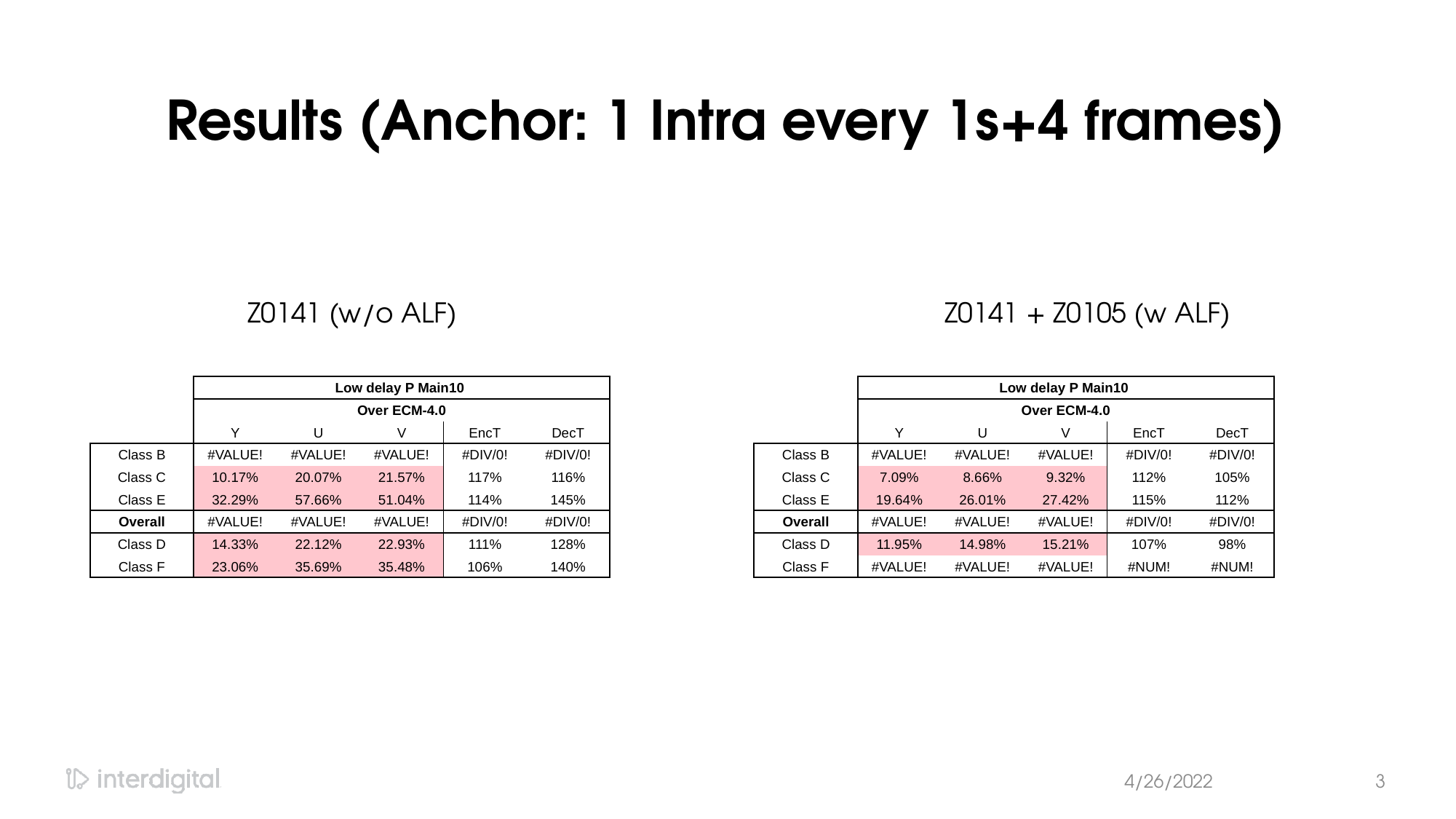

# Results (Anchor: 1 Intra every 1s+4 frames)
Z0141 (w/o ALF)
Z0141 + Z0105 (w ALF)
|  | Low delay P Main10 |  |  |  |  |
| --- | --- | --- | --- | --- | --- |
|  | Over ECM-4.0 |  |  |  |  |
|  | Y | U | V | EncT | DecT |
| Class B | #VALUE! | #VALUE! | #VALUE! | #DIV/0! | #DIV/0! |
| Class C | 10.17% | 20.07% | 21.57% | 117% | 116% |
| Class E | 32.29% | 57.66% | 51.04% | 114% | 145% |
| Overall | #VALUE! | #VALUE! | #VALUE! | #DIV/0! | #DIV/0! |
| Class D | 14.33% | 22.12% | 22.93% | 111% | 128% |
| Class F | 23.06% | 35.69% | 35.48% | 106% | 140% |
|  | Low delay P Main10 |  |  |  |  |
| --- | --- | --- | --- | --- | --- |
|  | Over ECM-4.0 |  |  |  |  |
|  | Y | U | V | EncT | DecT |
| Class B | #VALUE! | #VALUE! | #VALUE! | #DIV/0! | #DIV/0! |
| Class C | 7.09% | 8.66% | 9.32% | 112% | 105% |
| Class E | 19.64% | 26.01% | 27.42% | 115% | 112% |
| Overall | #VALUE! | #VALUE! | #VALUE! | #DIV/0! | #DIV/0! |
| Class D | 11.95% | 14.98% | 15.21% | 107% | 98% |
| Class F | #VALUE! | #VALUE! | #VALUE! | #NUM! | #NUM! |
4/26/2022
3